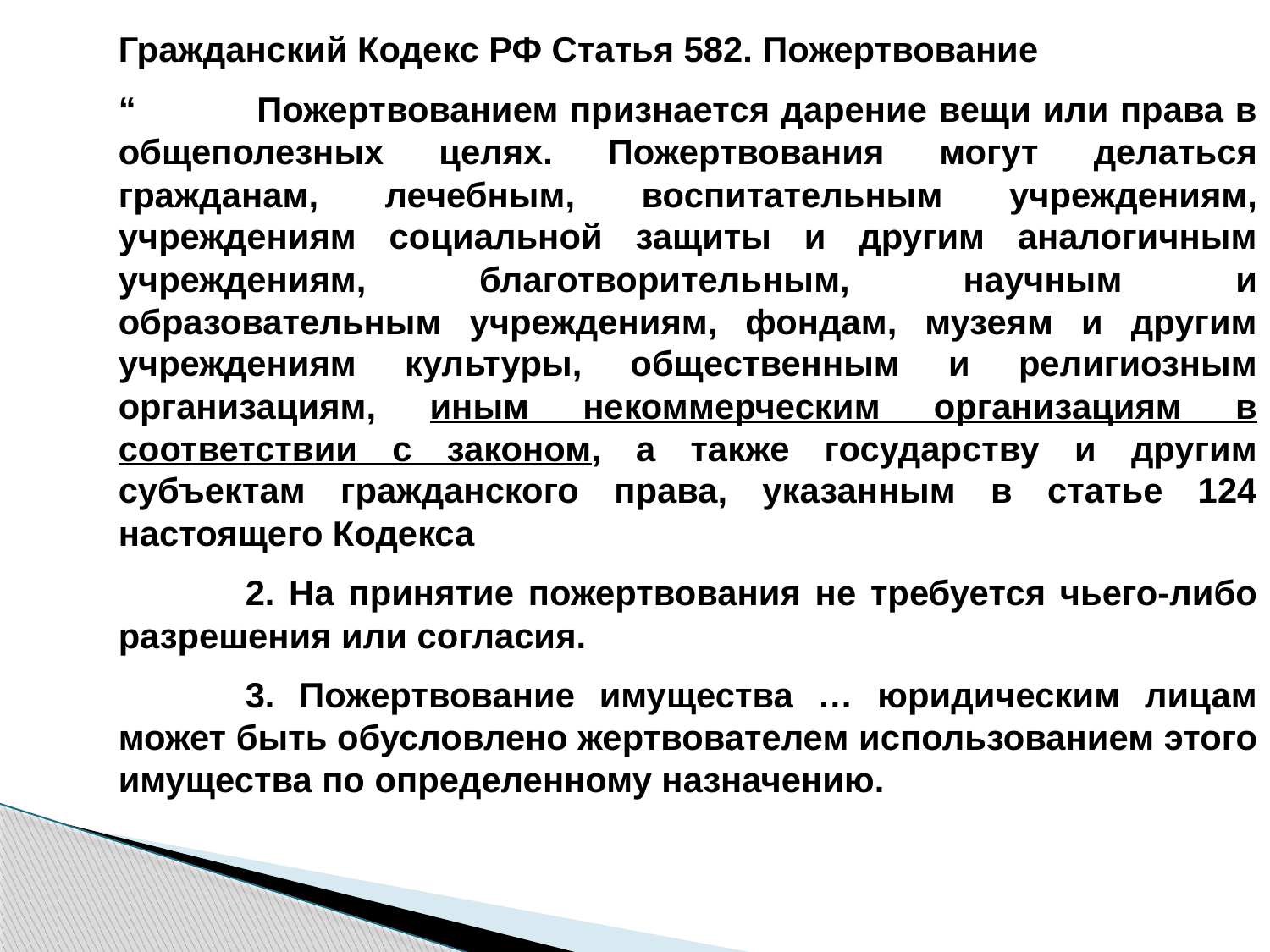

Гражданский Кодекс РФ Статья 582. Пожертвование
“	 Пожертвованием признается дарение вещи или права в общеполезных целях. Пожертвования могут делаться гражданам, лечебным, воспитательным учреждениям, учреждениям социальной защиты и другим аналогичным учреждениям, благотворительным, научным и образовательным учреждениям, фондам, музеям и другим учреждениям культуры, общественным и религиозным организациям, иным некоммерческим организациям в соответствии с законом, а также государству и другим субъектам гражданского права, указанным в статье 124 настоящего Кодекса
	2. На принятие пожертвования не требуется чьего-либо разрешения или согласия.
	3. Пожертвование имущества … юридическим лицам может быть обусловлено жертвователем использованием этого имущества по определенному назначению.